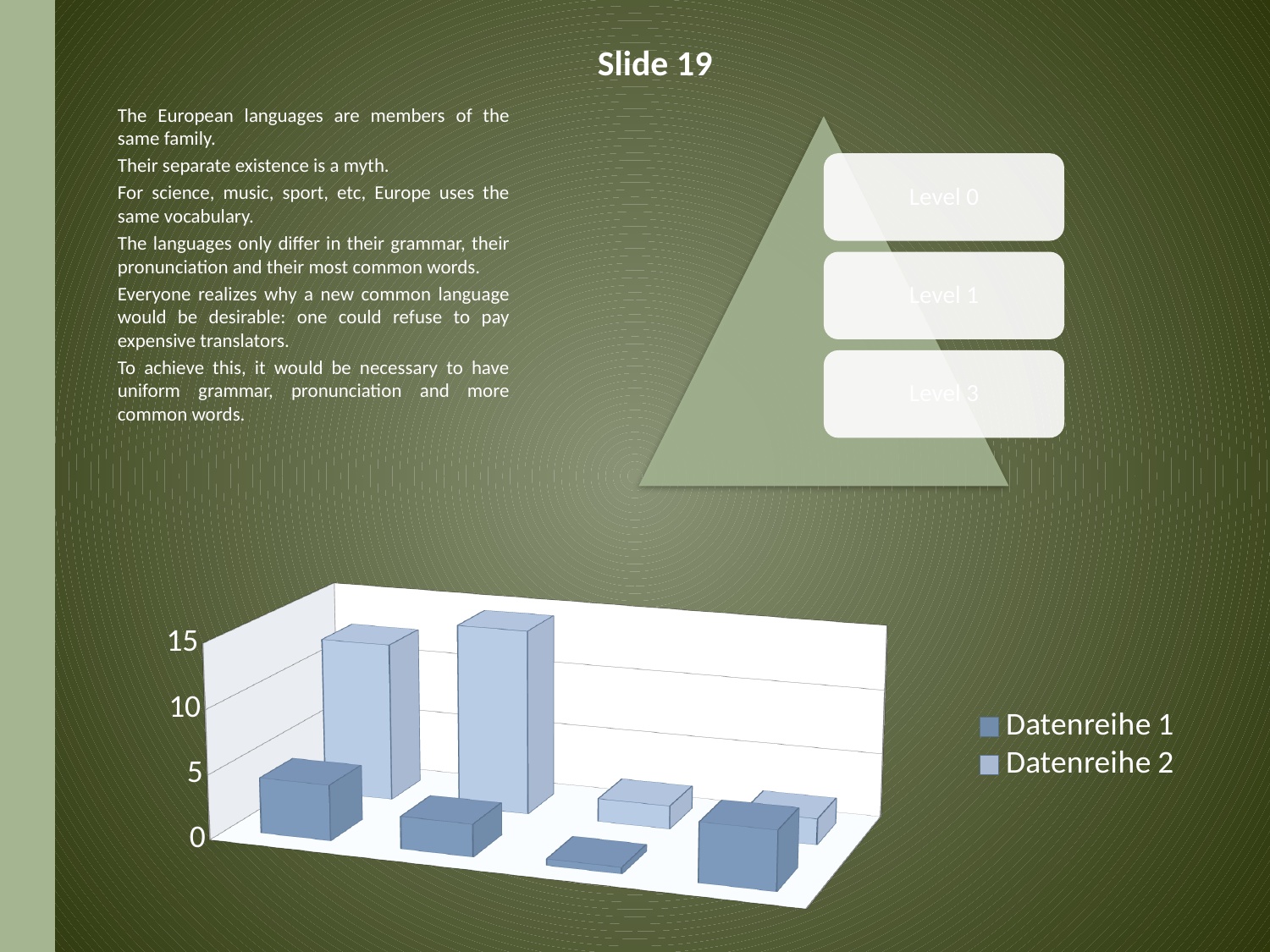

# Slide 19
The European languages are members of the same family.
Their separate existence is a myth.
For science, music, sport, etc, Europe uses the same vocabulary.
The languages only differ in their grammar, their pronunciation and their most common words.
Everyone realizes why a new common language would be desirable: one could refuse to pay expensive translators.
To achieve this, it would be necessary to have uniform grammar, pronunciation and more common words.
Level 0
Level 1
Level 3

[unsupported chart]